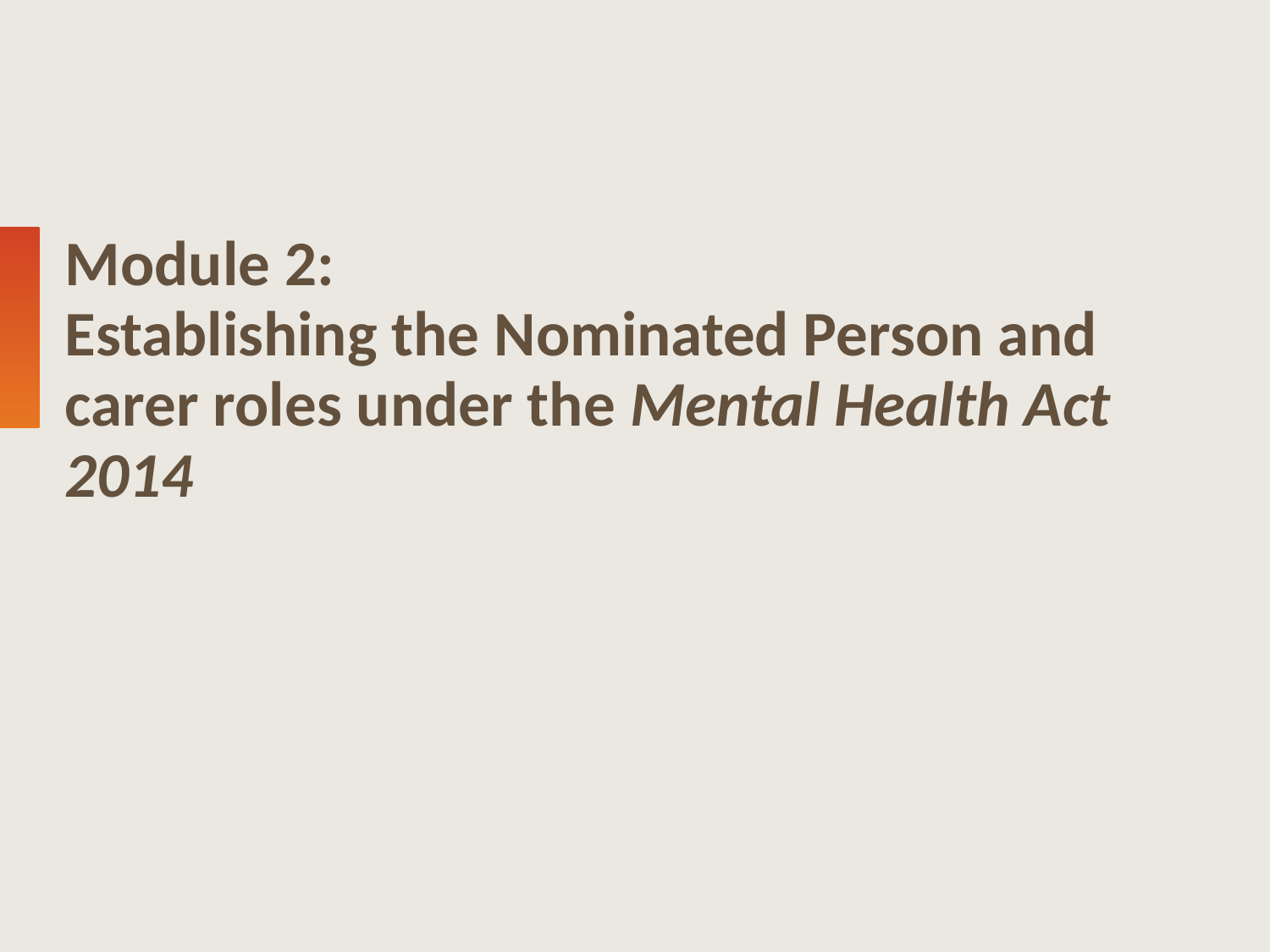

Module 2:
Establishing the Nominated Person and carer roles under the Mental Health Act 2014